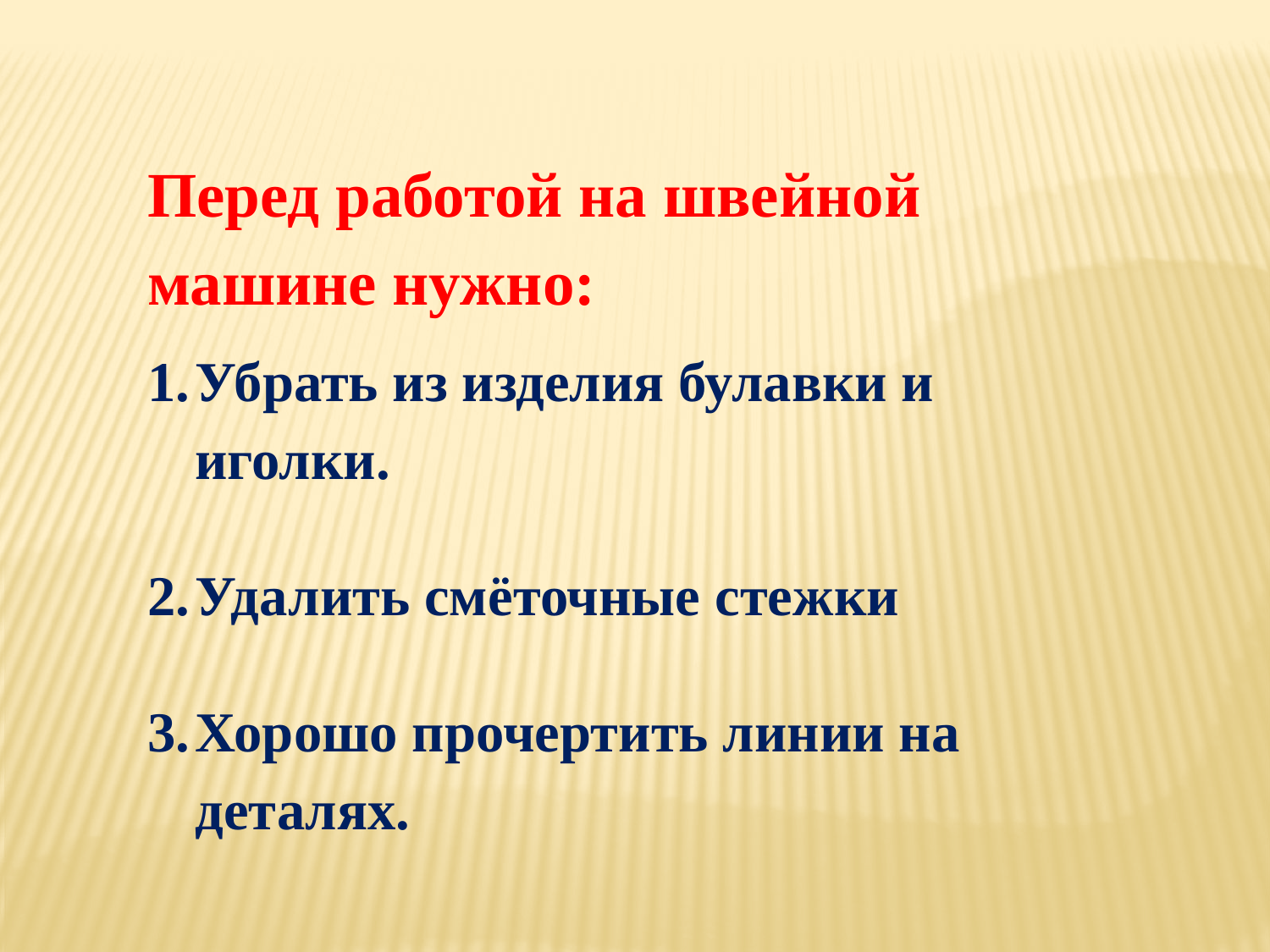

Перед работой на швейной машине нужно:
Убрать из изделия булавки и иголки.

Удалить смёточные стежки

Хорошо прочертить линии на деталях.